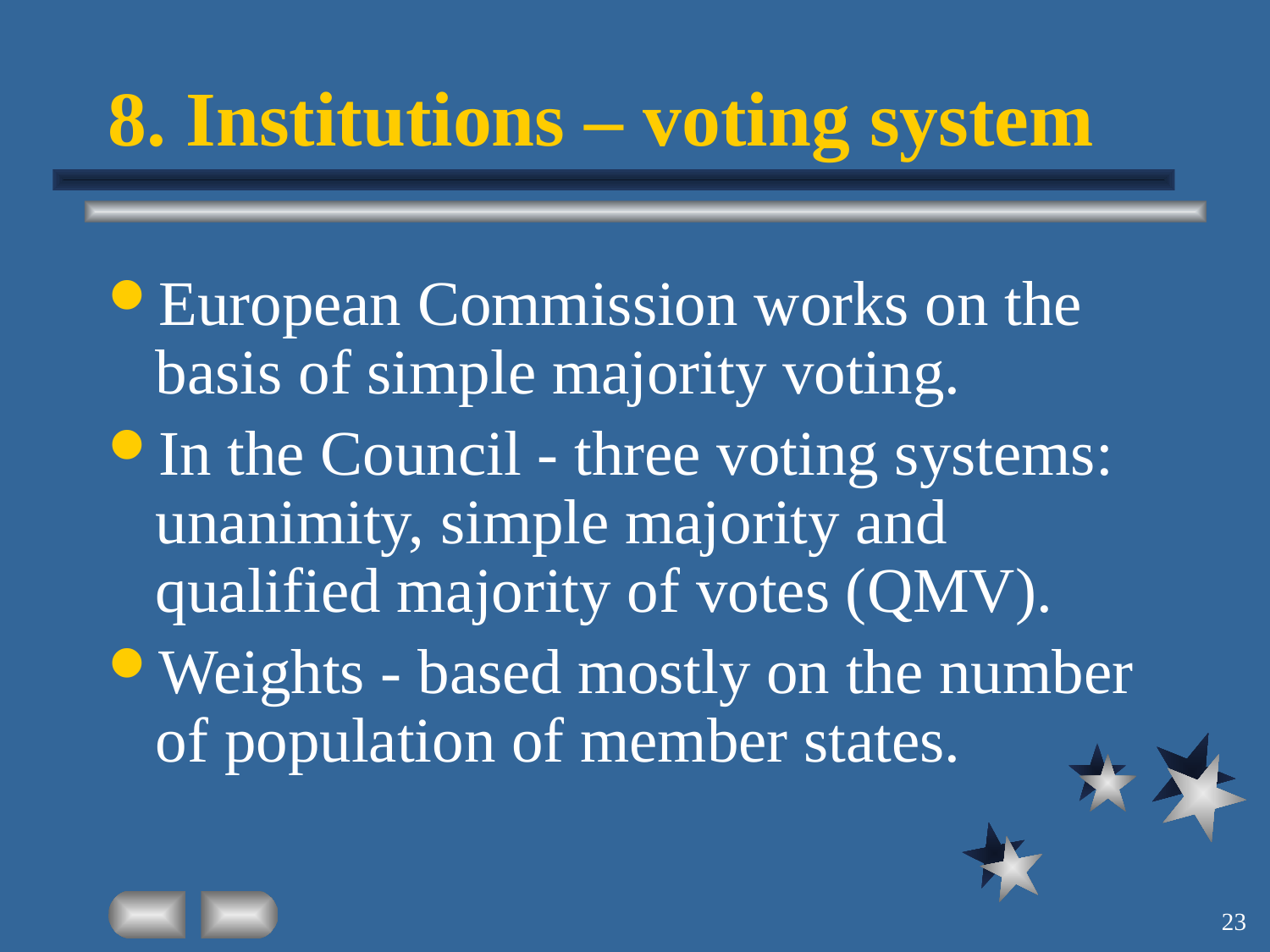

# 8. Institutions – voting system
European Commission works on the basis of simple majority voting.
In the Council - three voting systems: unanimity, simple majority and qualified majority of votes (QMV).
Weights - based mostly on the number of population of member states.
23